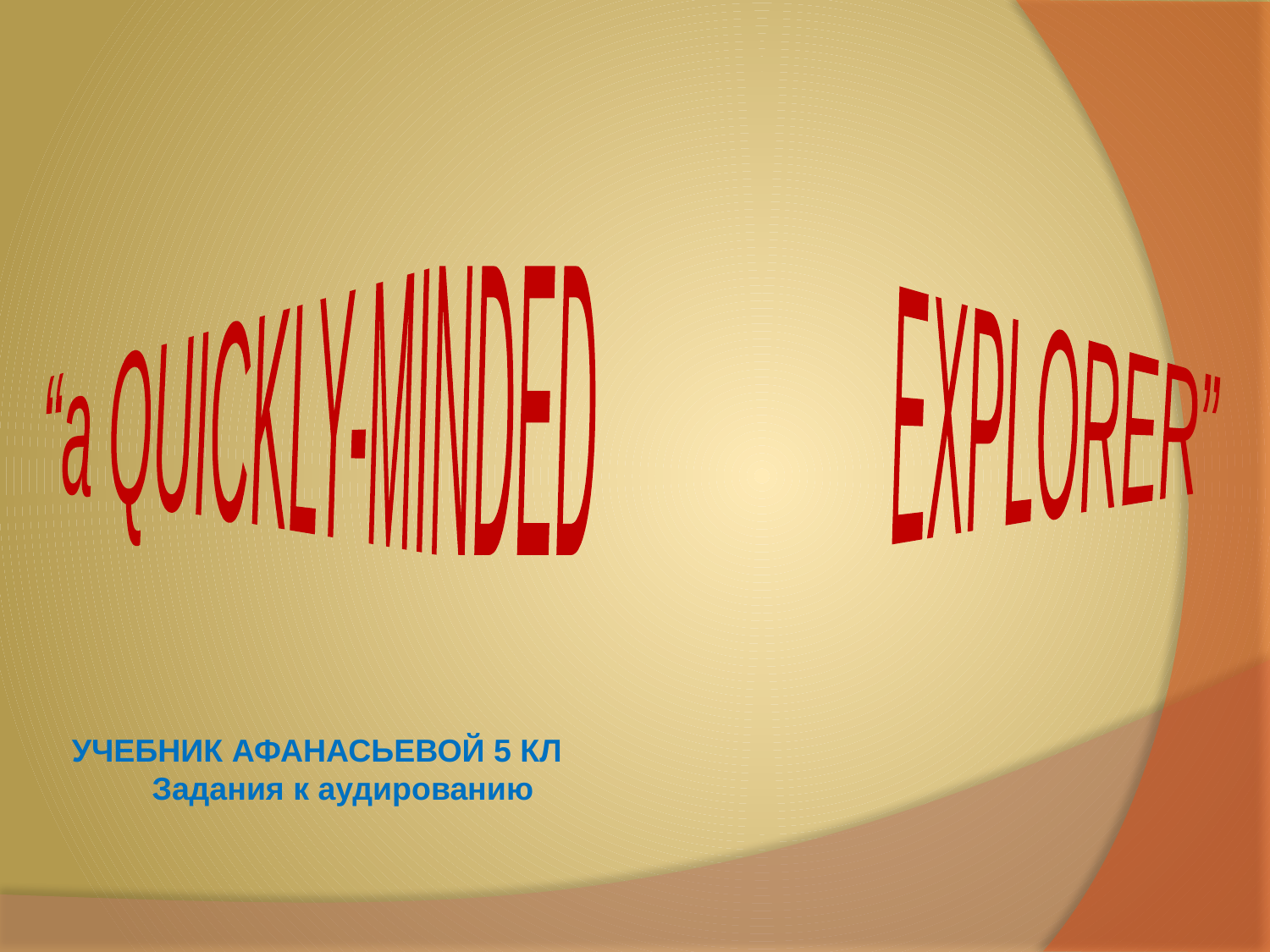

“a QUICKLY-MINDED
            EXPLORER”
УЧЕБНИК АФАНАСЬЕВОЙ 5 КЛ
         Задания к аудированию